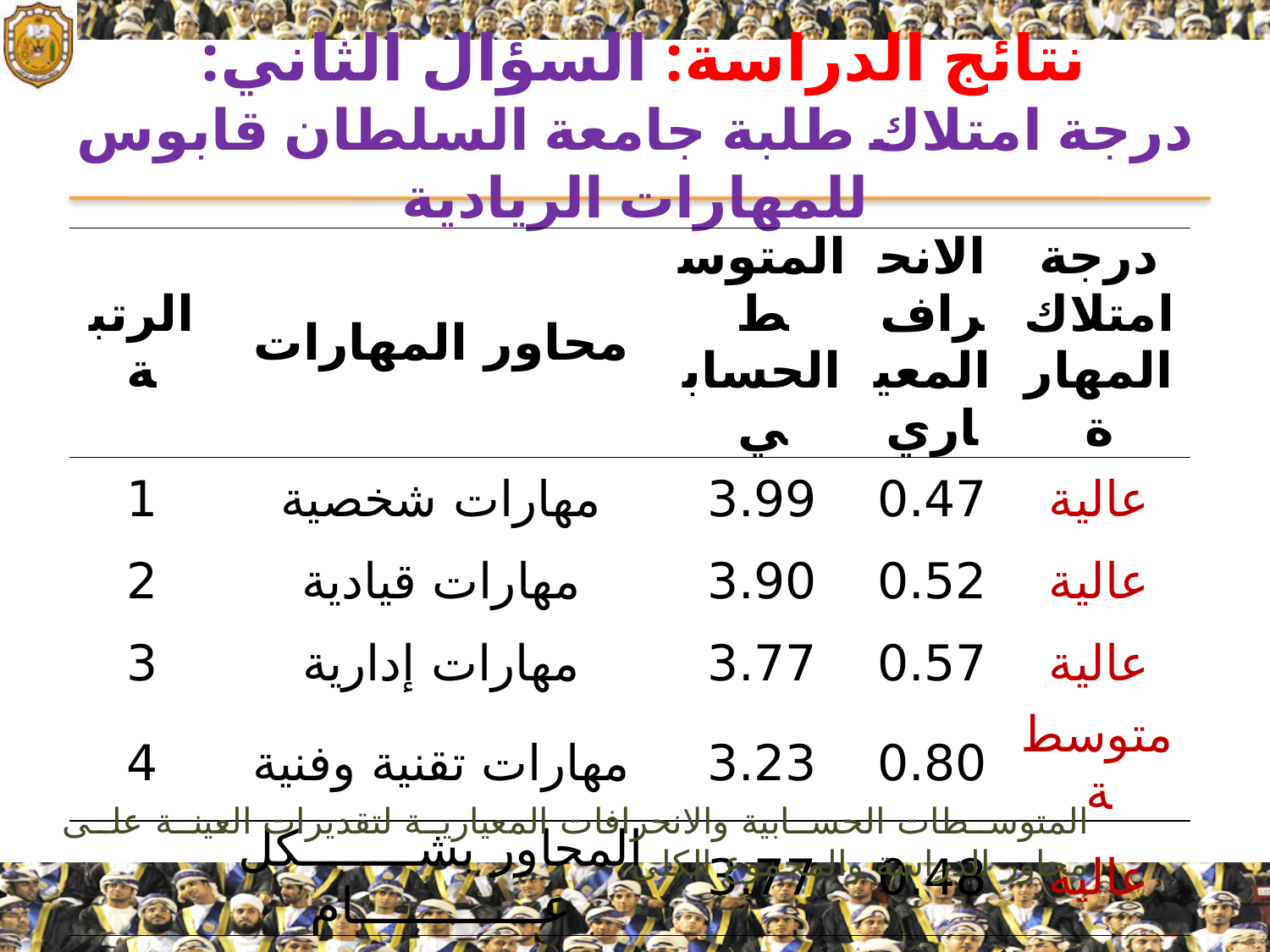

# نتائج الدراسة: السؤال الثاني: درجة امتلاك طلبة جامعة السلطان قابوس للمهارات الريادية
| الرتبة | محاور المهارات | المتوسط الحسابي | الانحراف المعياري | درجة امتلاك المهارة |
| --- | --- | --- | --- | --- |
| 1 | مهارات شخصية | 3.99 | 0.47 | عالية |
| 2 | مهارات قيادية | 3.90 | 0.52 | عالية |
| 3 | مهارات إدارية | 3.77 | 0.57 | عالية |
| 4 | مهارات تقنية وفنية | 3.23 | 0.80 | متوسطة |
|  | المحاور بشــــــــكل عـــــــــــــام | 3.77 | 0.48 | عالية |
المتوسطات الحسابية والانحرافات المعيارية لتقديرات العينة على محاور الدراسة والمجموع الكلي